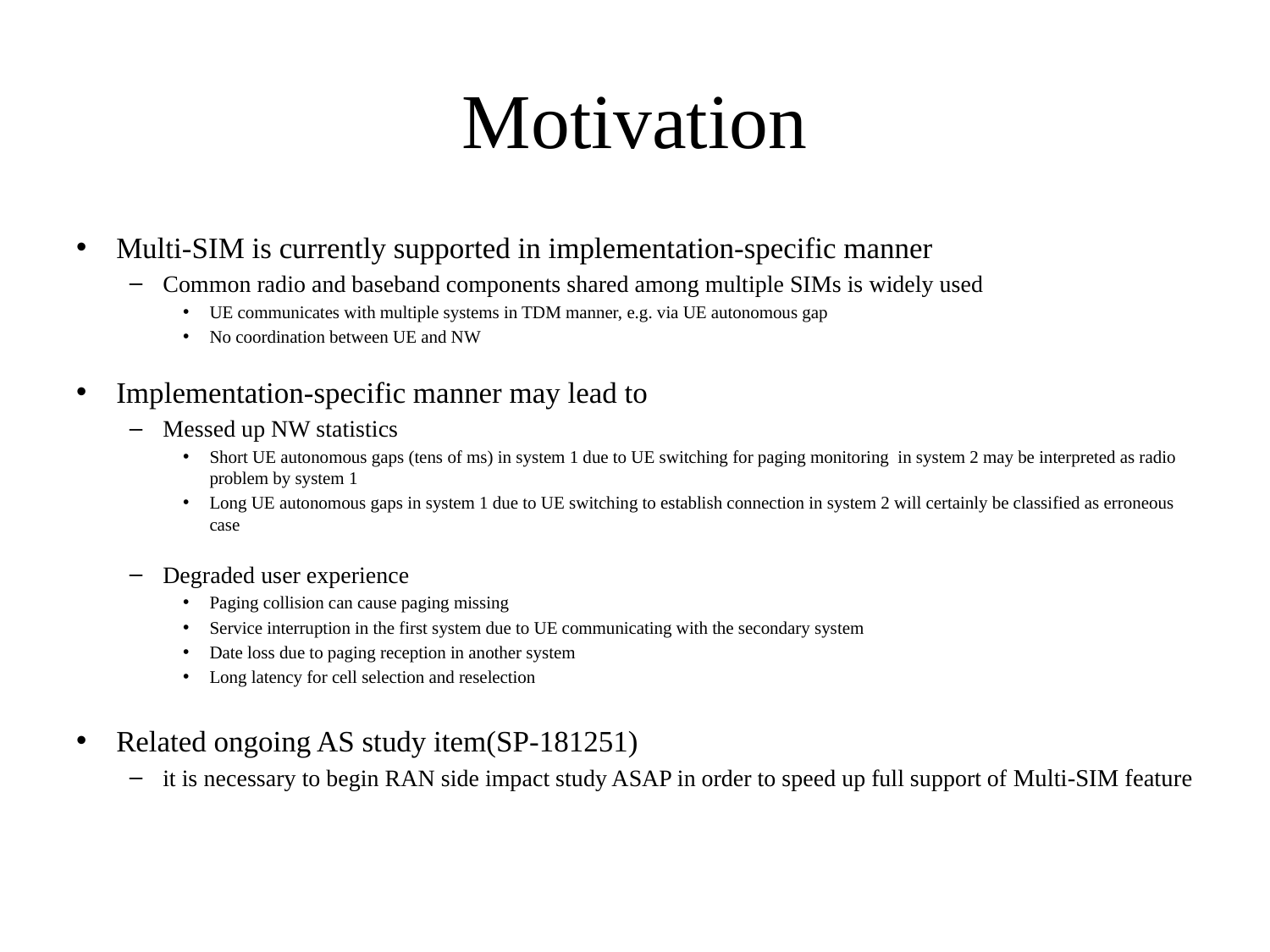

# Motivation
Multi-SIM is currently supported in implementation-specific manner
Common radio and baseband components shared among multiple SIMs is widely used
UE communicates with multiple systems in TDM manner, e.g. via UE autonomous gap
No coordination between UE and NW

Implementation-specific manner may lead to
Messed up NW statistics
Short UE autonomous gaps (tens of ms) in system 1 due to UE switching for paging monitoring  in system 2 may be interpreted as radio problem by system 1
Long UE autonomous gaps in system 1 due to UE switching to establish connection in system 2 will certainly be classified as erroneous case

Degraded user experience
Paging collision can cause paging missing
Service interruption in the first system due to UE communicating with the secondary system
Date loss due to paging reception in another system
Long latency for cell selection and reselection

Related ongoing AS study item(SP-181251)
it is necessary to begin RAN side impact study ASAP in order to speed up full support of Multi-SIM feature